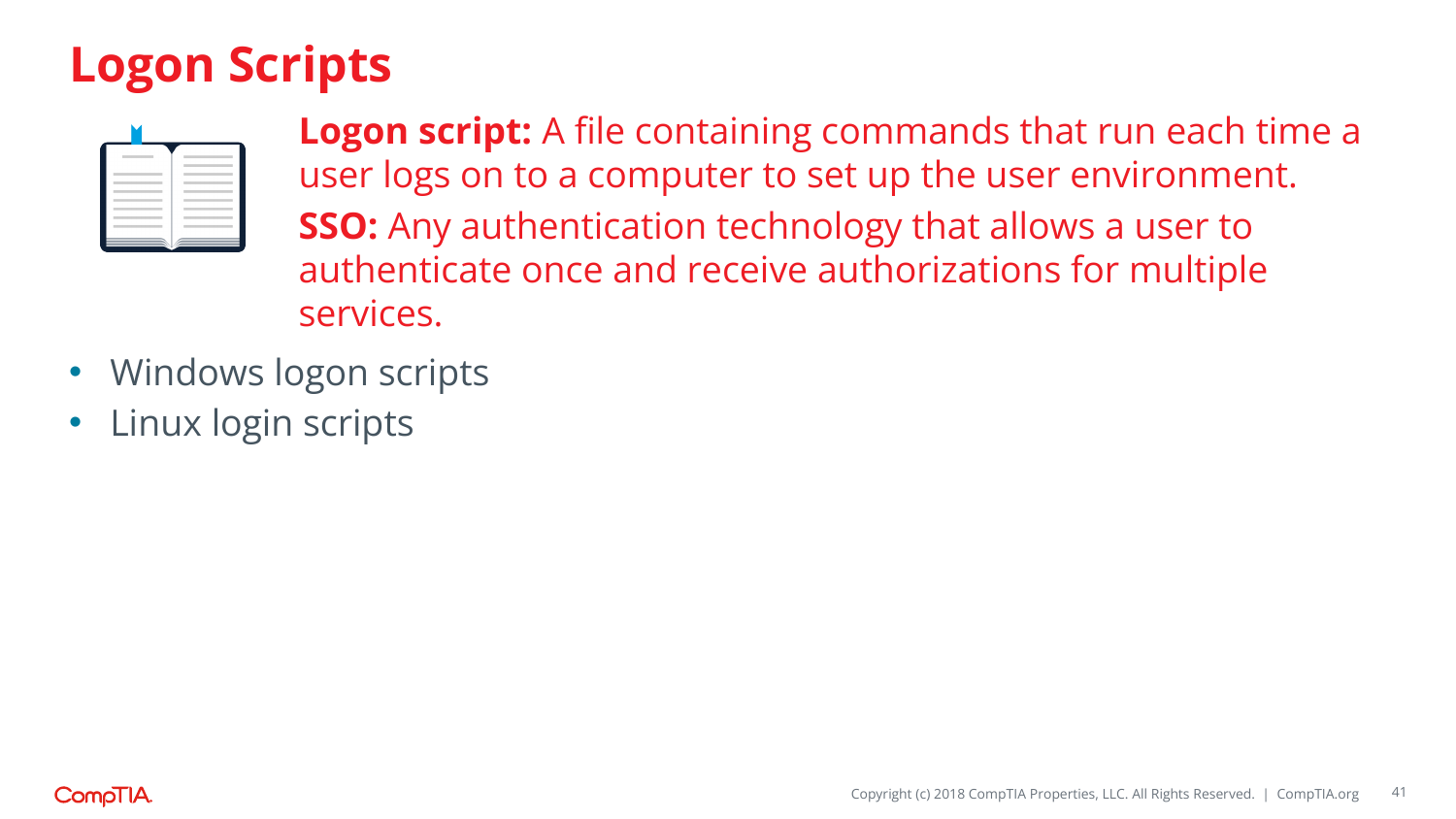

# Logon Scripts
Logon script: A file containing commands that run each time a user logs on to a computer to set up the user environment.
SSO: Any authentication technology that allows a user to authenticate once and receive authorizations for multiple services.
Windows logon scripts
Linux login scripts
41